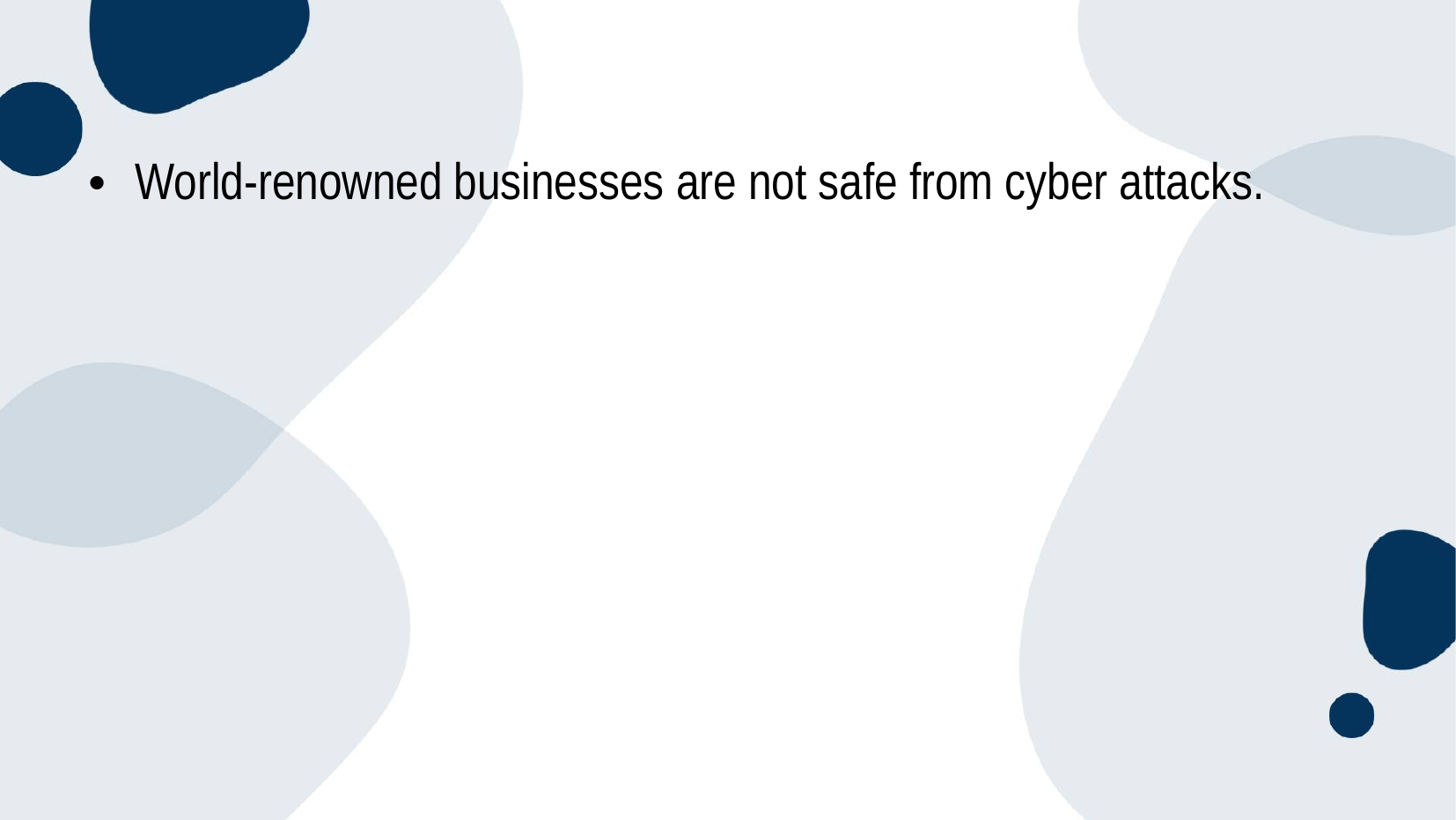

#
World-renowned businesses are not safe from cyber attacks.